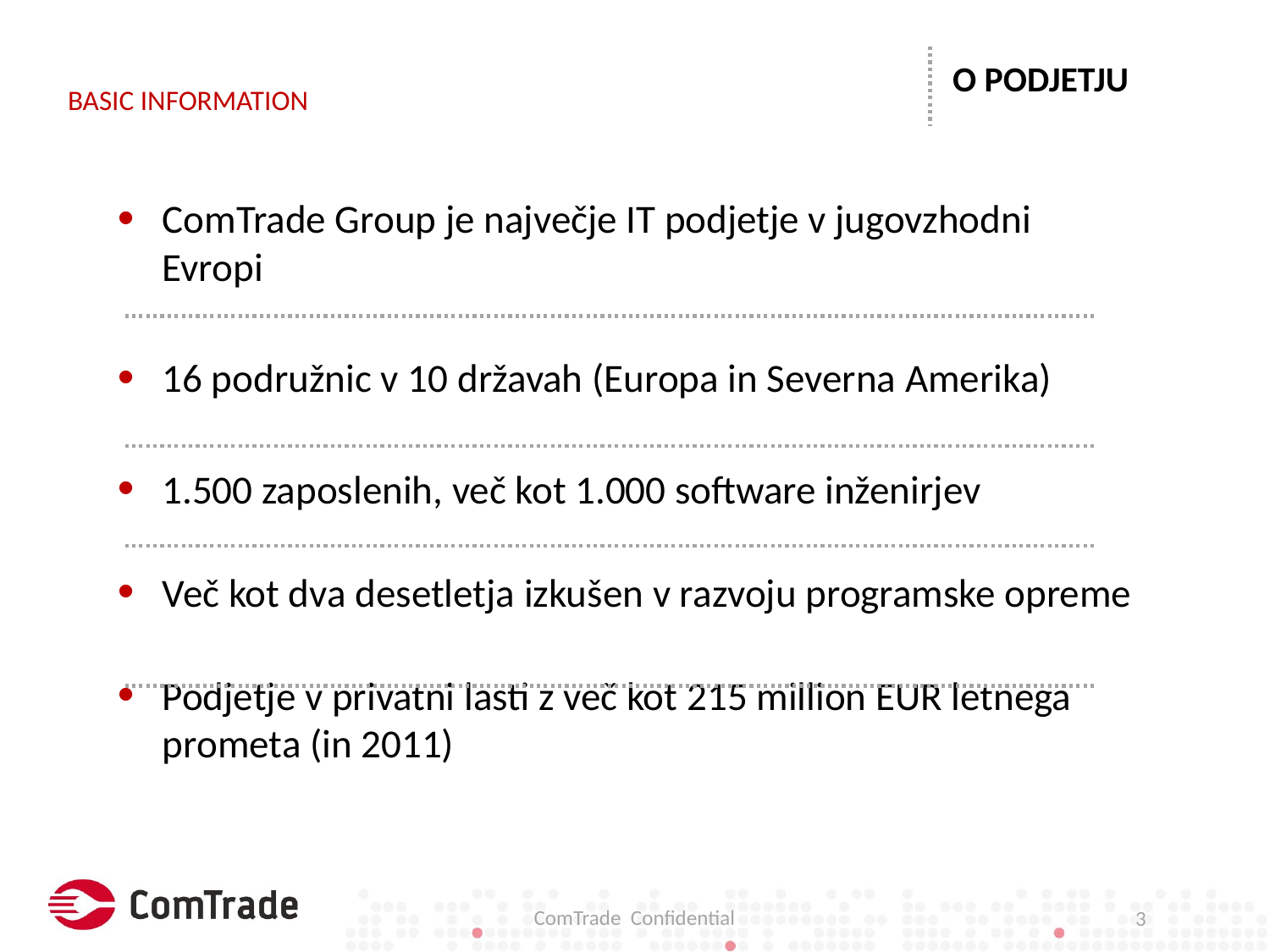

# BASIC INFORMATION
O PODJETJU
ComTrade Group je največje IT podjetje v jugovzhodni Evropi

16 podružnic v 10 državah (Europa in Severna Amerika)

1.500 zaposlenih, več kot 1.000 software inženirjev
Več kot dva desetletja izkušen v razvoju programske opreme
Podjetje v privatni lasti z več kot 215 million EUR letnega prometa (in 2011)

ComTrade  Confidential
3